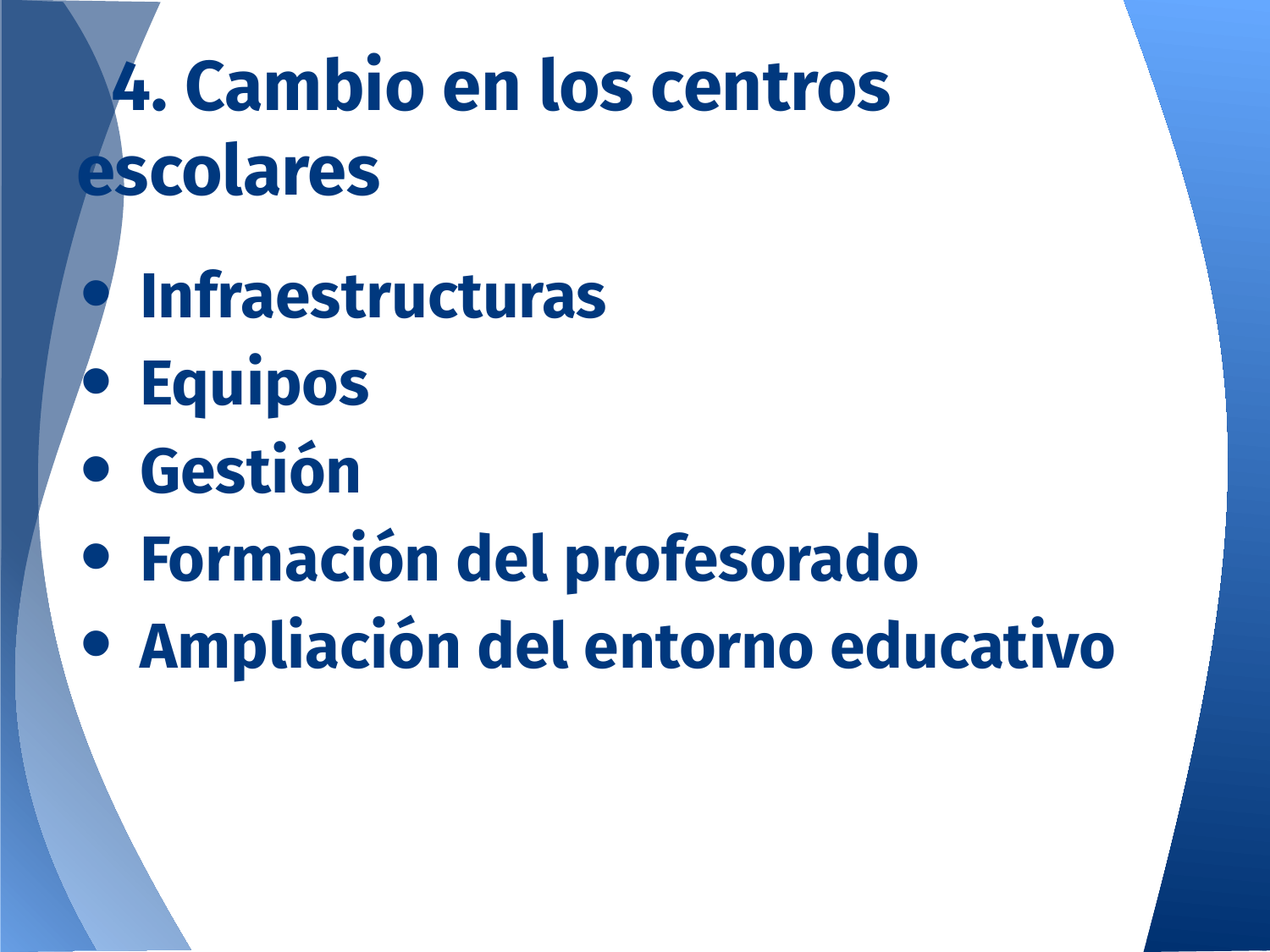

# 4. Cambio en los centros escolares
Infraestructuras
Equipos
Gestión
Formación del profesorado
Ampliación del entorno educativo